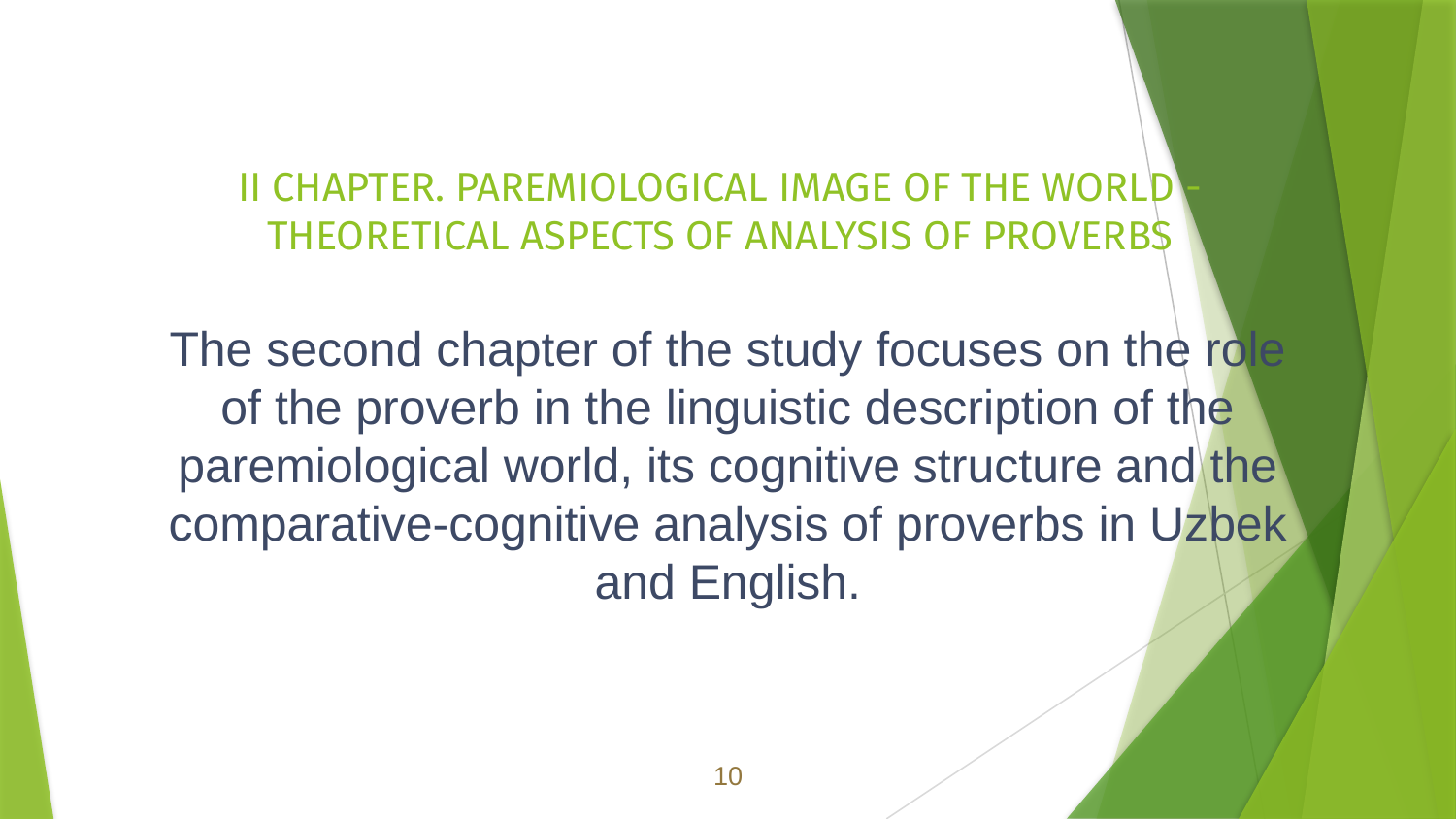

# II CHAPTER. PAREMIOLOGICAL IMAGE OF THE WORLD - THEORETICAL ASPECTS OF ANALYSIS OF PROVERBS
The second chapter of the study focuses on the role of the proverb in the linguistic description of the paremiological world, its cognitive structure and the comparative-cognitive analysis of proverbs in Uzbek and English.
10